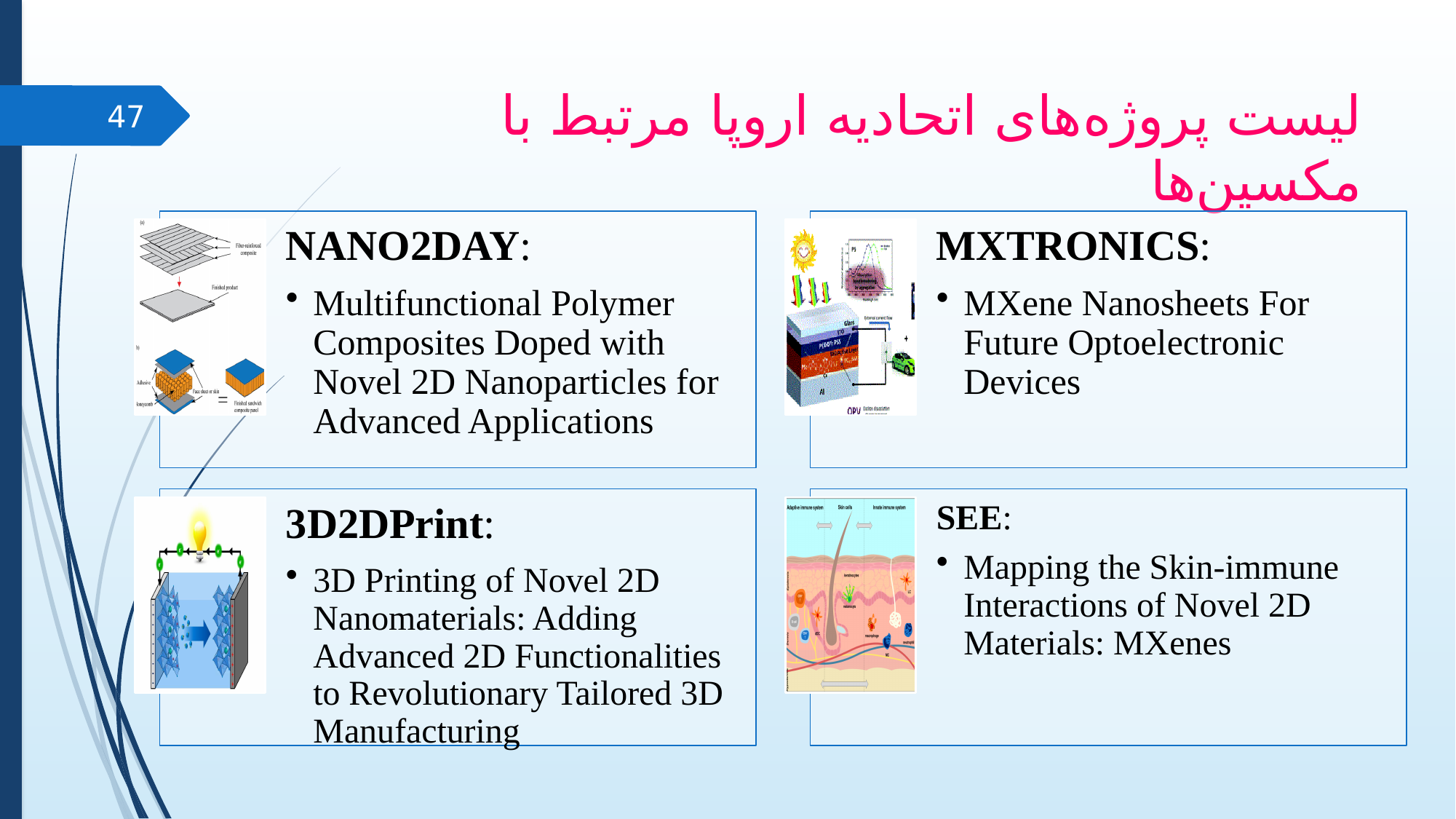

# لیست پروژه‌های اتحادیه اروپا مرتبط با مکسین‌ها
47
NANO2DAY:
Multifunctional Polymer Composites Doped with Novel 2D Nanoparticles for Advanced Applications
MXTRONICS:
MXene Nanosheets For Future Optoelectronic Devices
3D2DPrint:
3D Printing of Novel 2D Nanomaterials: Adding Advanced 2D Functionalities to Revolutionary Tailored 3D Manufacturing
SEE:
Mapping the Skin-immune Interactions of Novel 2D Materials: MXenes